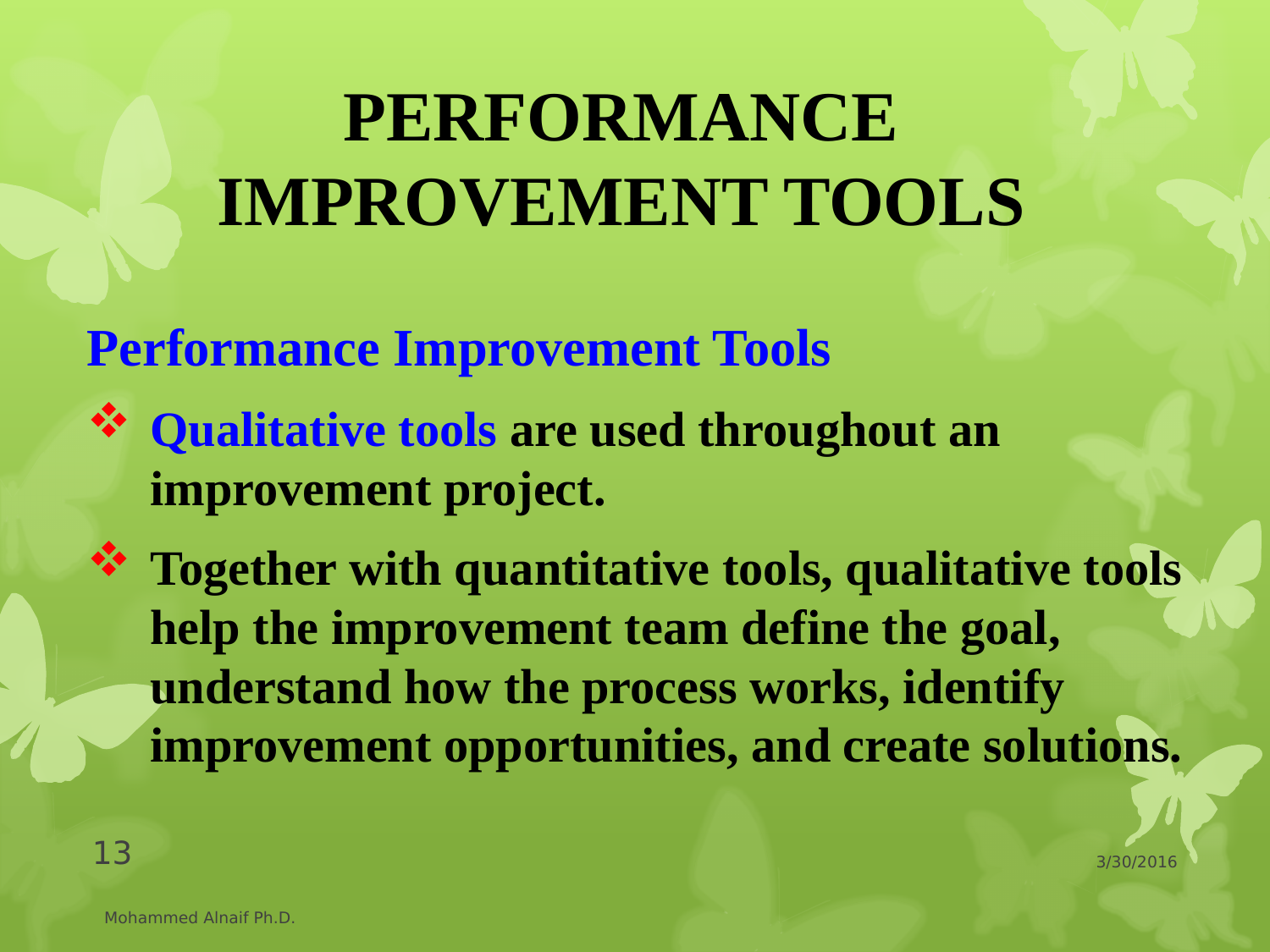

# PERFORMANCE IMPROVEMENT TOOLS
Performance Improvement Tools
Qualitative tools are used throughout an improvement project.
Together with quantitative tools, qualitative tools help the improvement team define the goal, understand how the process works, identify improvement opportunities, and create solutions.
13
3/30/2016
Mohammed Alnaif Ph.D.